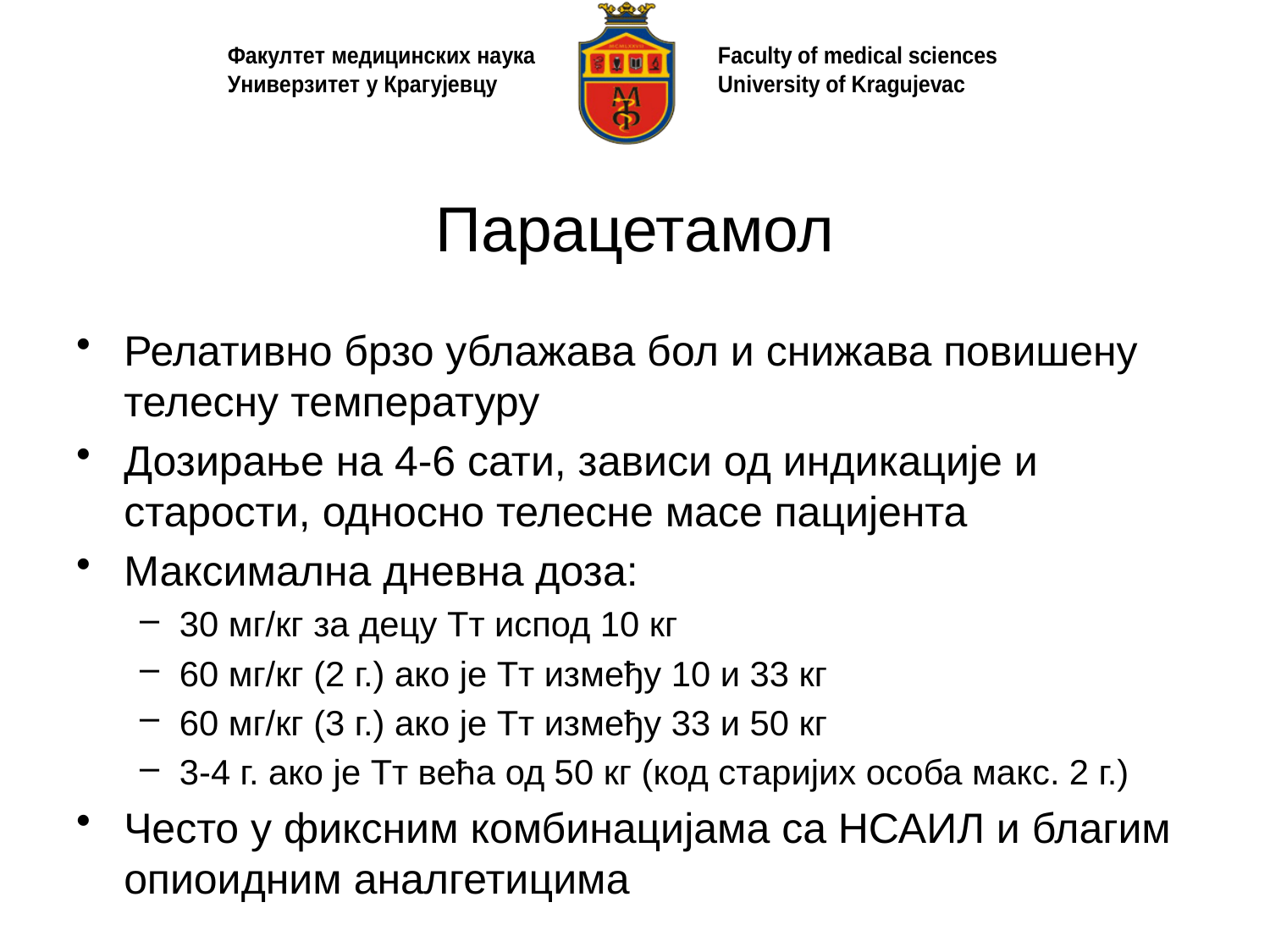

# Парацетамол
Релативно брзо ублажава бол и снижава повишену телесну температуру
Дозирање на 4-6 сати, зависи од индикације и старости, односно телесне масе пацијента
Максимална дневна доза:
30 мг/кг за децу Тт испод 10 кг
60 мг/кг (2 г.) ако је Тт између 10 и 33 кг
60 мг/кг (3 г.) ако је Тт између 33 и 50 кг
3-4 г. ако је Тт већа од 50 кг (код старијих особа макс. 2 г.)
Често у фиксним комбинацијама са НСАИЛ и благим опиоидним аналгетицима